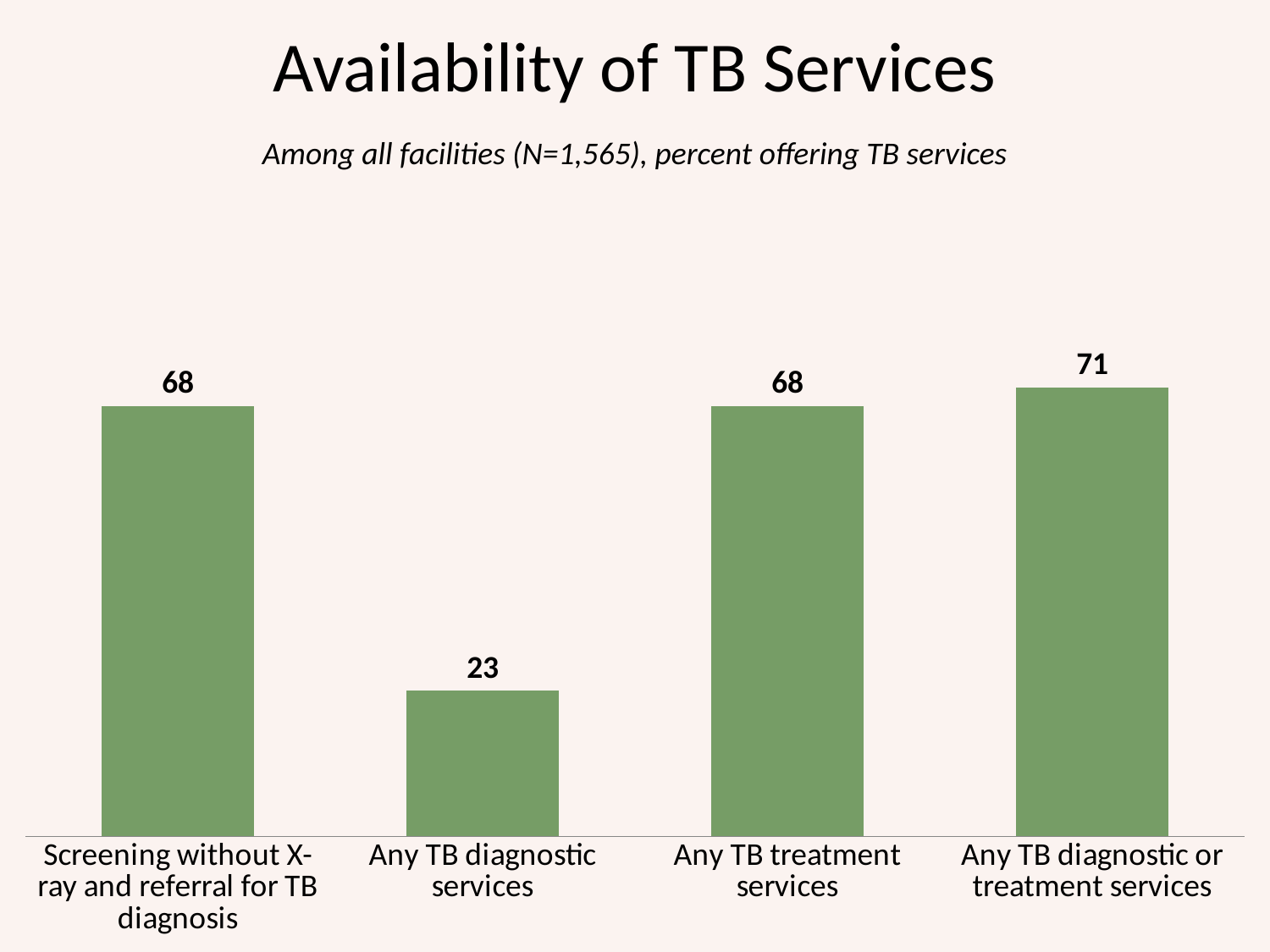

# Availability of TB Services
Among all facilities (N=1,565), percent offering TB services

### Chart

| Category | national average |
|---|---|
| Screening without X-ray and referral for TB diagnosis | 68.0 |
| Any TB diagnostic services | 23.0 |
| Any TB treatment services | 68.0 |
| Any TB diagnostic or treatment services | 71.0 |